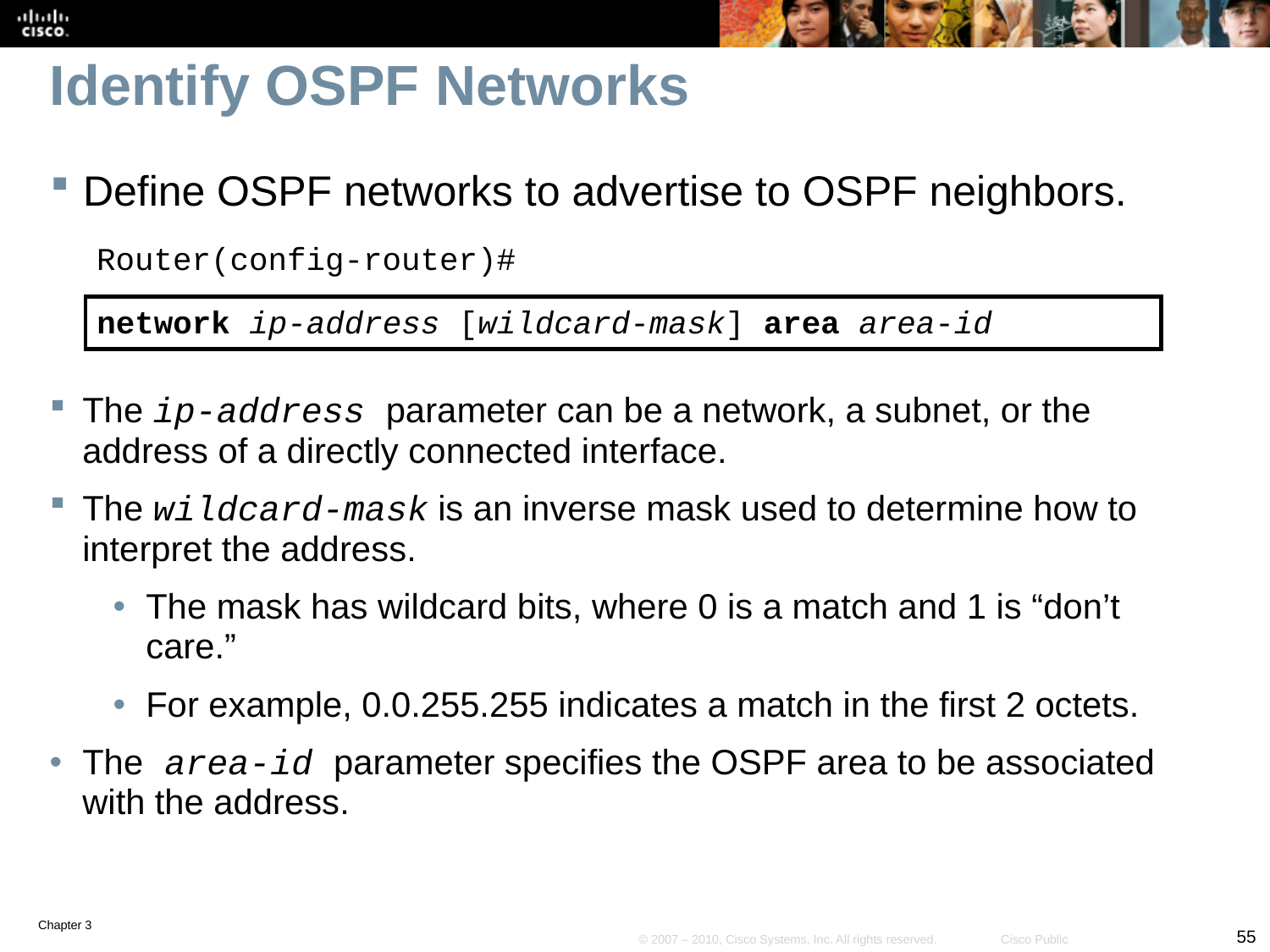

# Identify OSPF Networks
Define OSPF networks to advertise to OSPF neighbors.

Router(config-router)#
network ip-address [wildcard-mask] area area-id
The ip-address parameter can be a network, a subnet, or the address of a directly connected interface.
The wildcard-mask is an inverse mask used to determine how to interpret the address.
The mask has wildcard bits, where 0 is a match and 1 is “don’t care.”
For example, 0.0.255.255 indicates a match in the first 2 octets.
The area-id parameter specifies the OSPF area to be associated with the address.